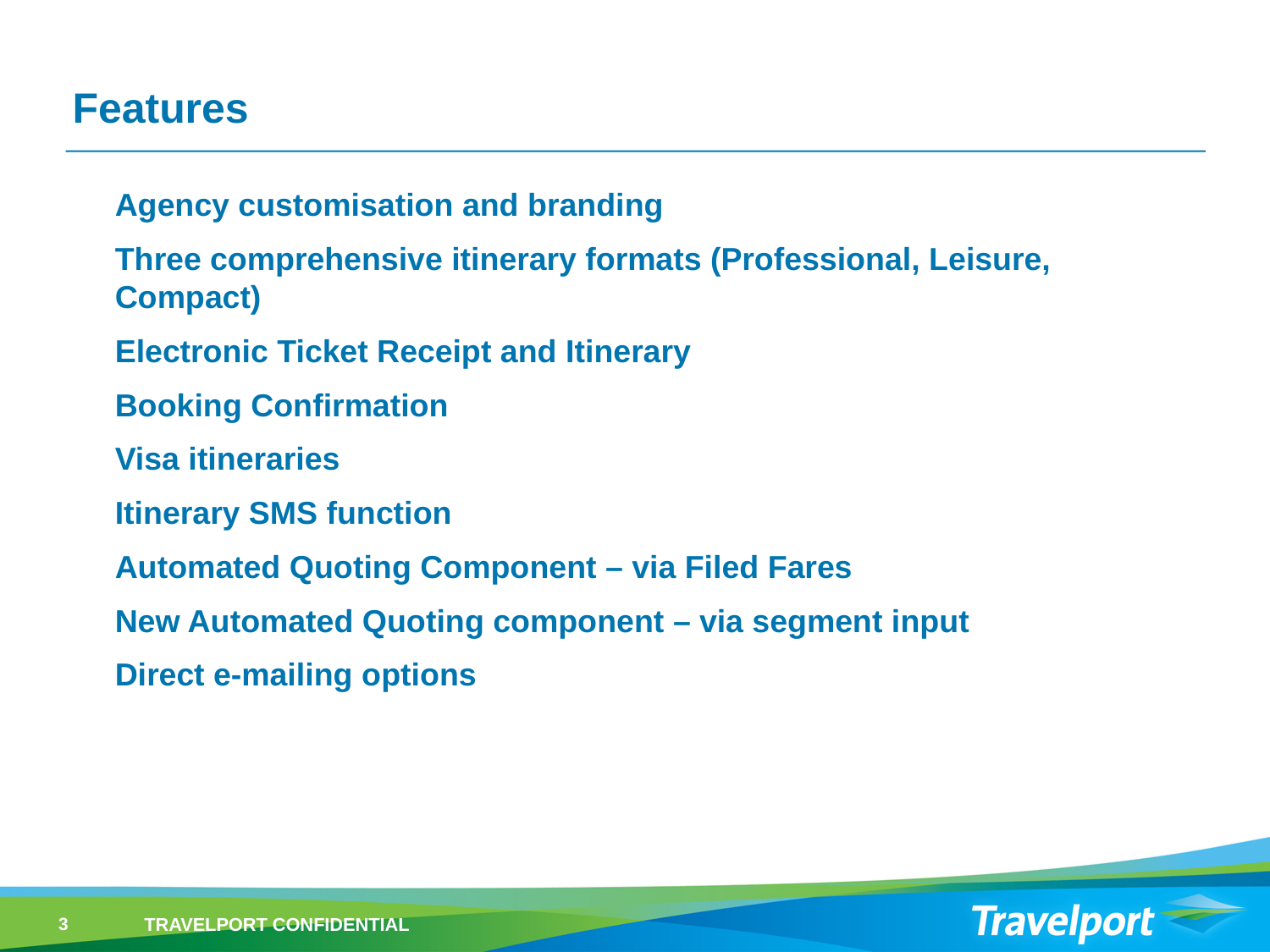

# Features
Agency customisation and branding
Three comprehensive itinerary formats (Professional, Leisure, Compact)
Electronic Ticket Receipt and Itinerary
Booking Confirmation
Visa itineraries
Itinerary SMS function
Automated Quoting Component – via Filed Fares
New Automated Quoting component – via segment input
Direct e-mailing options

3
TRAVELPORT CONFIDENTIAL